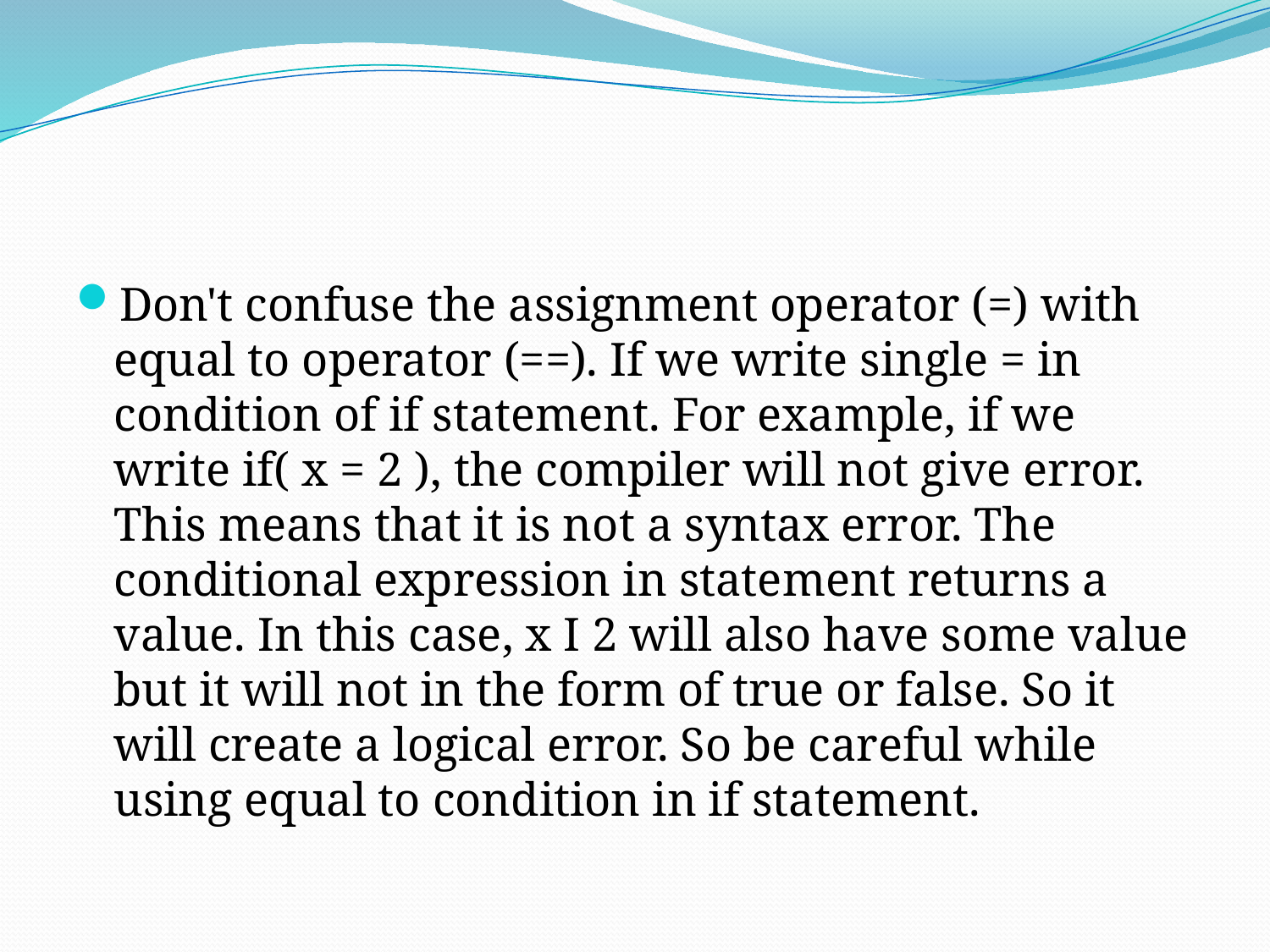

#
Don't confuse the assignment operator (=) with equal to operator (==). If we write single = in condition of if statement. For example, if we write if( x = 2 ), the compiler will not give error. This means that it is not a syntax error. The conditional expression in statement returns a value. In this case, x I 2 will also have some value but it will not in the form of true or false. So it will create a logical error. So be careful while using equal to condition in if statement.